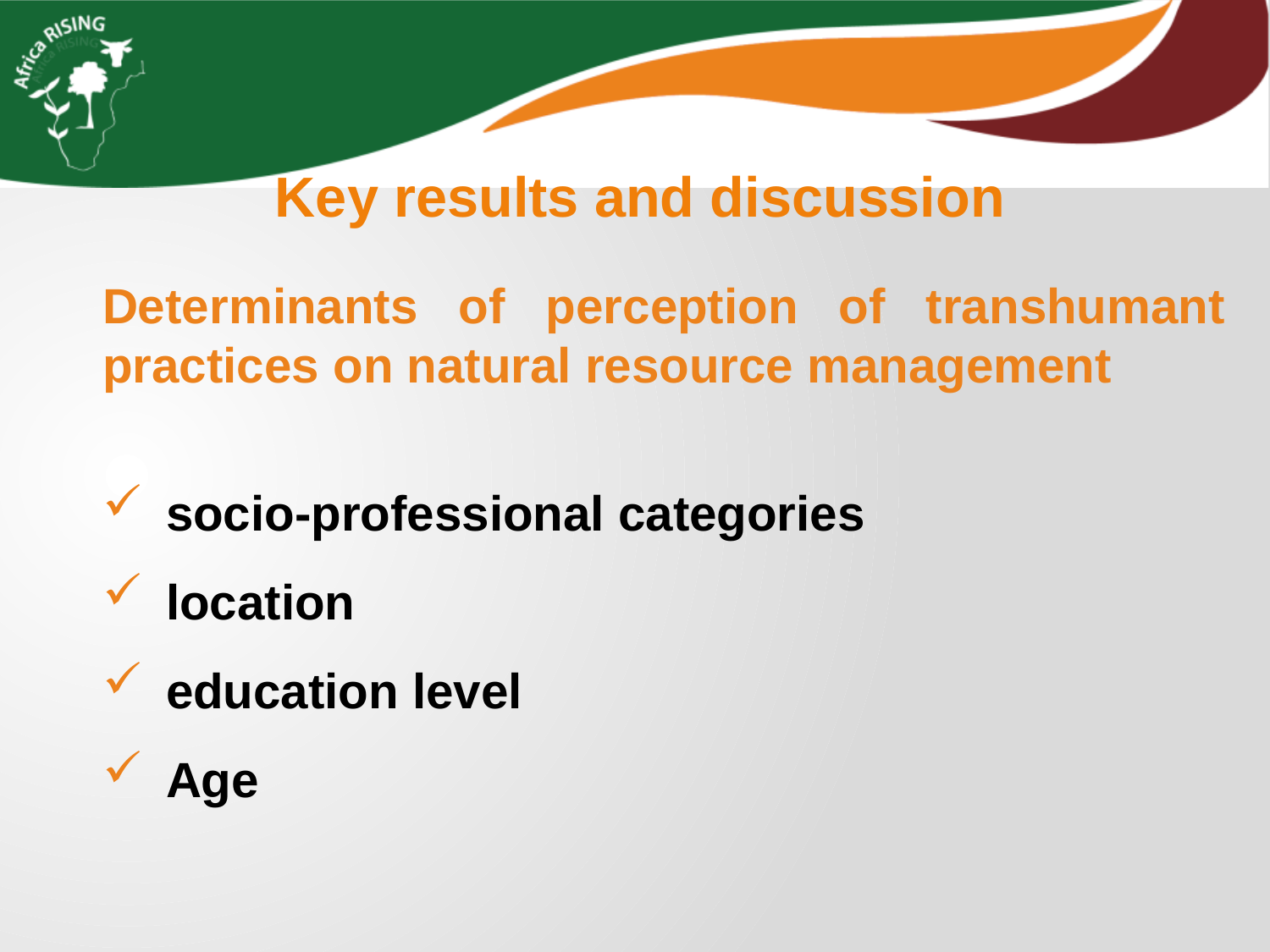

Key results and discussion
Determinants of perception of transhumant practices on natural resource management

socio-professional categories
location
education level
Age